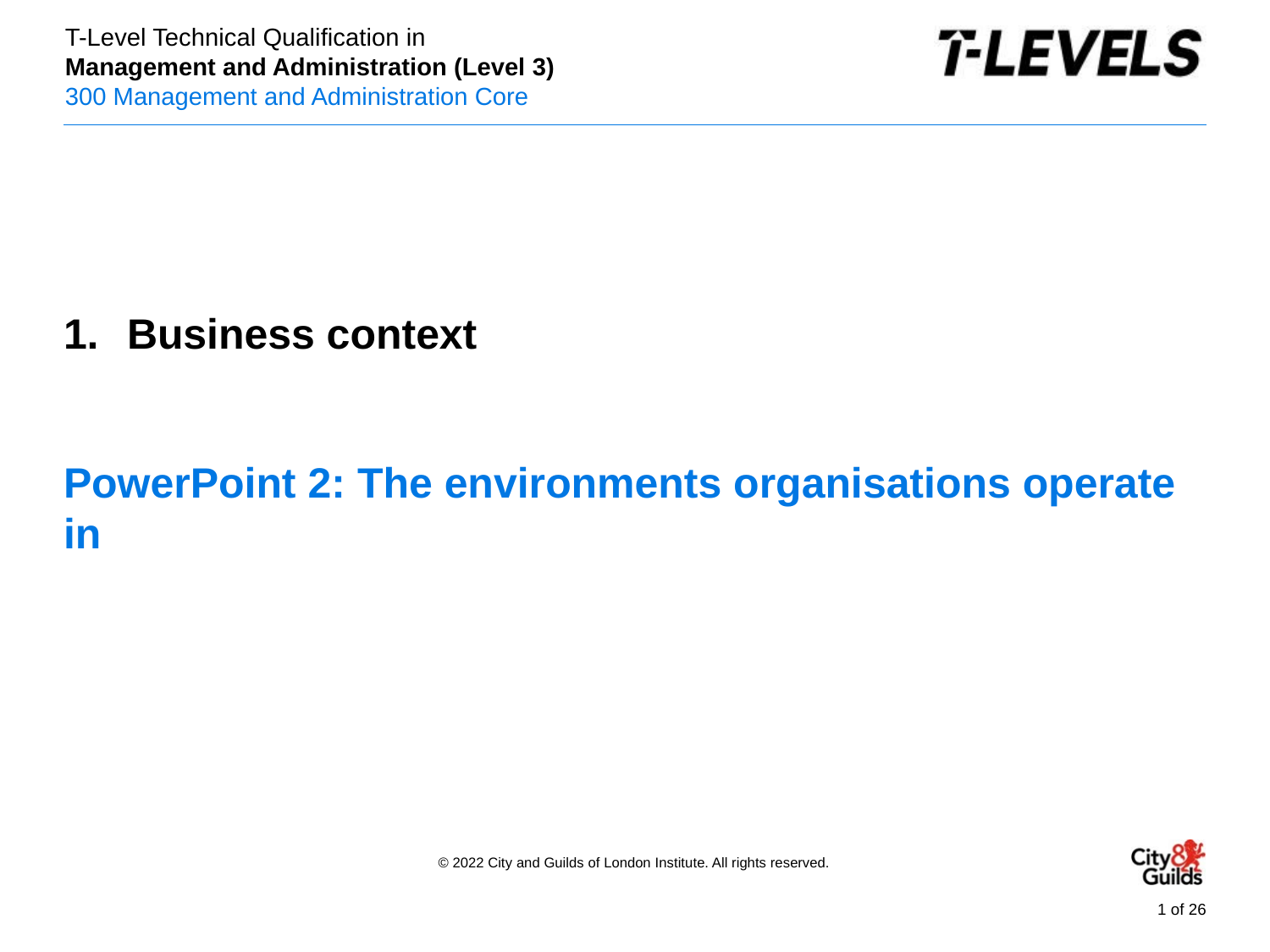

PowerPoint presentation
Business context
# PowerPoint 2: The environments organisations operate in